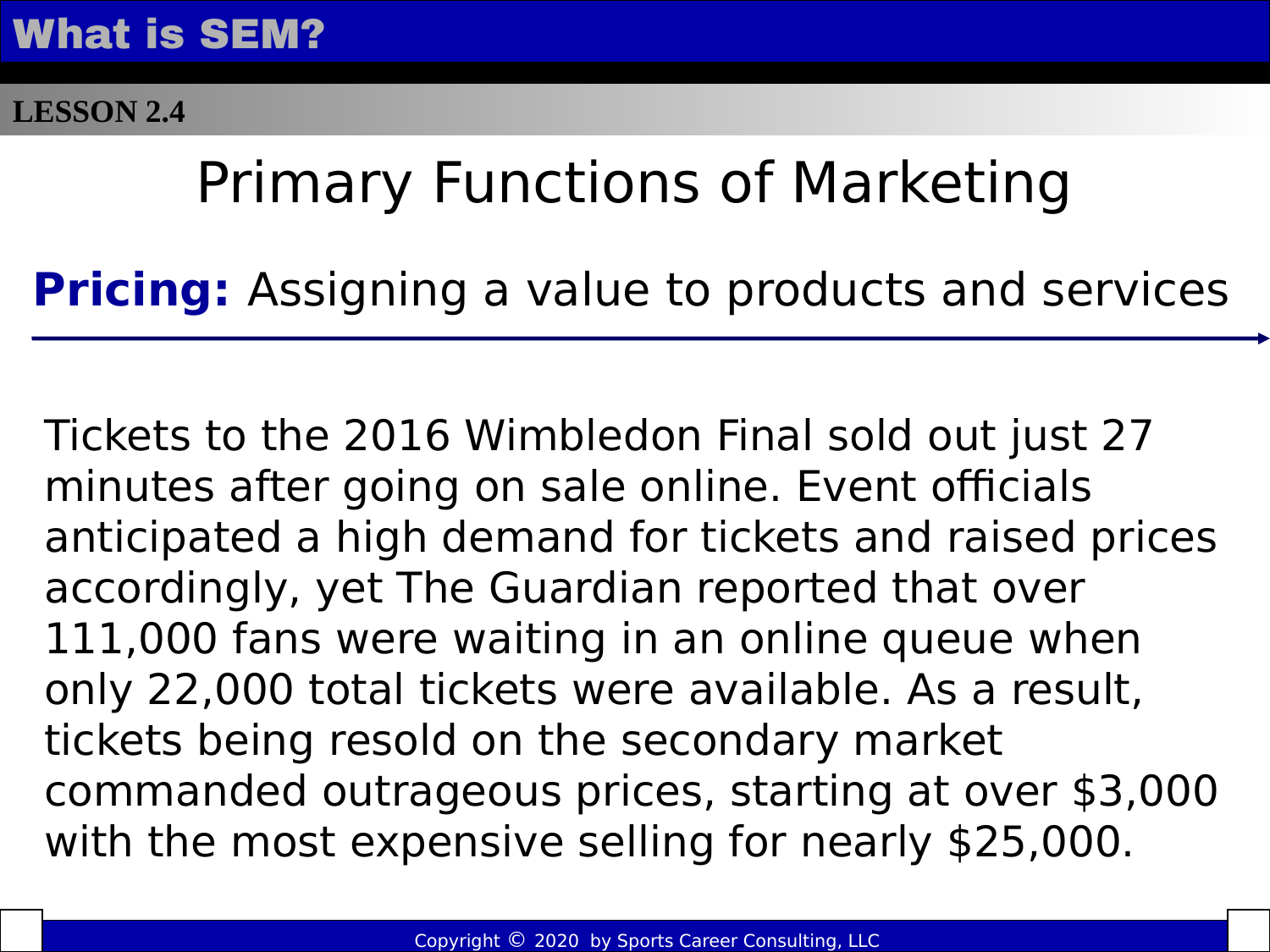

What is SEM?
LESSON 2.4
Primary Functions of Marketing
 Pricing: Assigning a value to products and services

Tickets to the 2016 Wimbledon Final sold out just 27 minutes after going on sale online. Event officials anticipated a high demand for tickets and raised prices accordingly, yet The Guardian reported that over 111,000 fans were waiting in an online queue when only 22,000 total tickets were available. As a result, tickets being resold on the secondary market commanded outrageous prices, starting at over $3,000 with the most expensive selling for nearly $25,000.
Copyright © 2020  by Sports Career Consulting, LLC